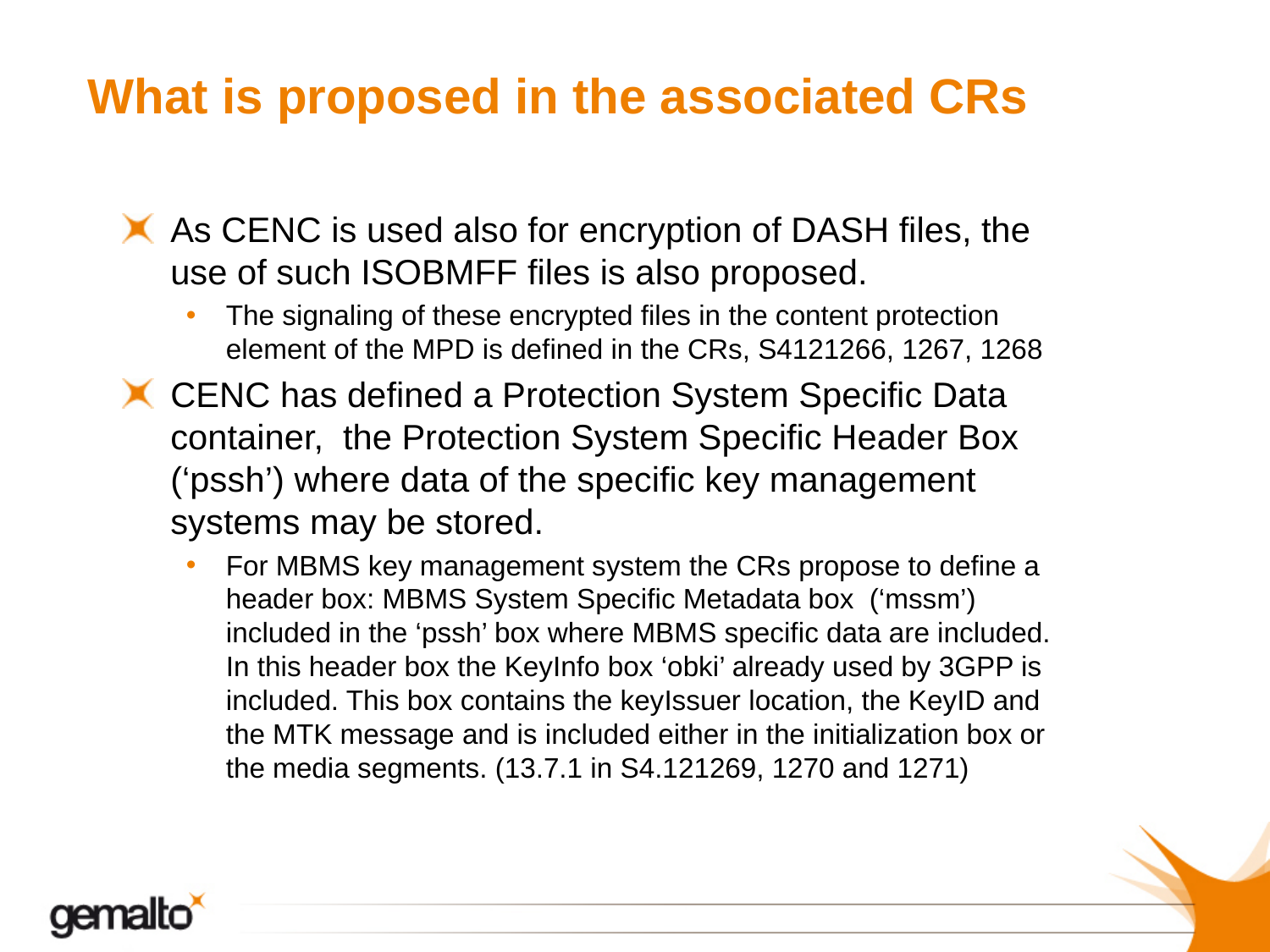

# What is proposed in the associated CRs
As CENC is used also for encryption of DASH files, the use of such ISOBMFF files is also proposed.
The signaling of these encrypted files in the content protection element of the MPD is defined in the CRs, S4121266, 1267, 1268
CENC has defined a Protection System Specific Data container,  the Protection System Specific Header Box (‘pssh’) where data of the specific key management systems may be stored.
For MBMS key management system the CRs propose to define a header box: MBMS System Specific Metadata box  (‘mssm’) included in the ‘pssh’ box where MBMS specific data are included. In this header box the KeyInfo box ‘obki’ already used by 3GPP is included. This box contains the keyIssuer location, the KeyID and the MTK message and is included either in the initialization box or the media segments. (13.7.1 in S4.121269, 1270 and 1271)